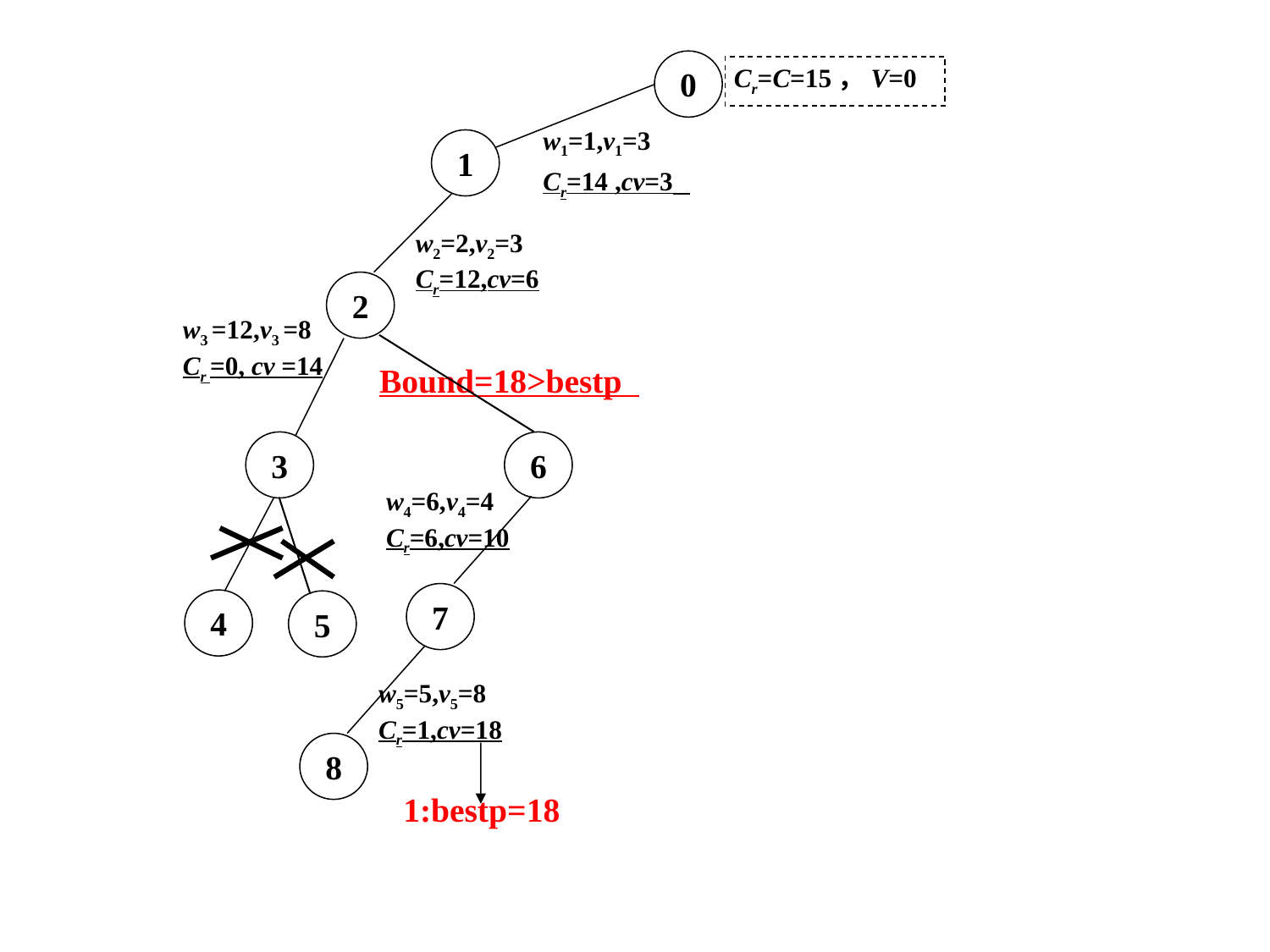

0
Cr=C=15，V=0

w1=1,v1=3
Cr=14 ,cv=3
1

w2=2,v2=3
Cr=12,cv=6
2
w3 =12,v3 =8
Cr =0, cv =14

Bound=18>bestp
3
6
w4=6,v4=4
Cr=6,cv=10

7
4
5

w5=5,v5=8
Cr=1,cv=18
8

1:bestp=18